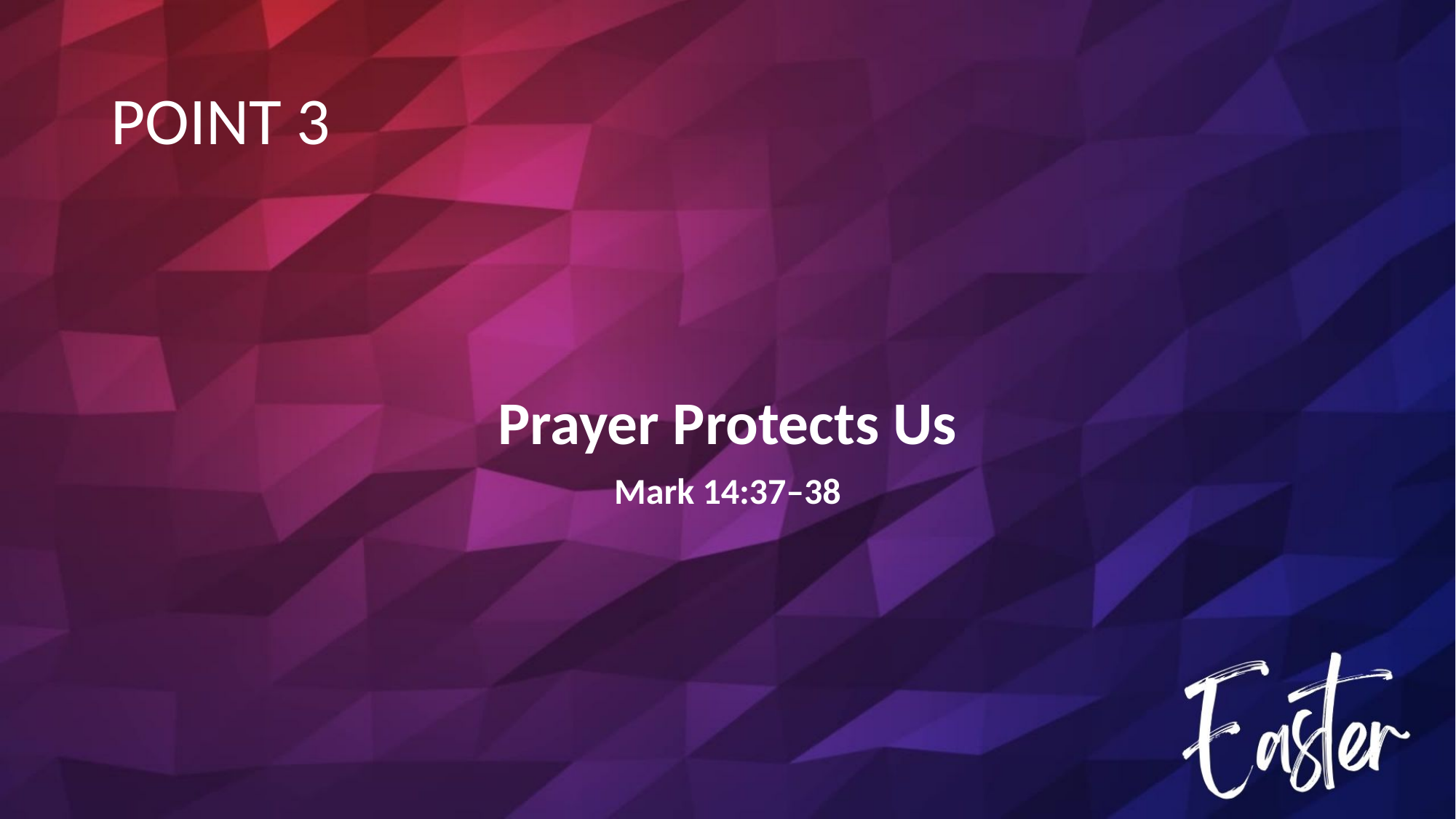

# POINT 3

Prayer Protects Us
Mark 14:37–38